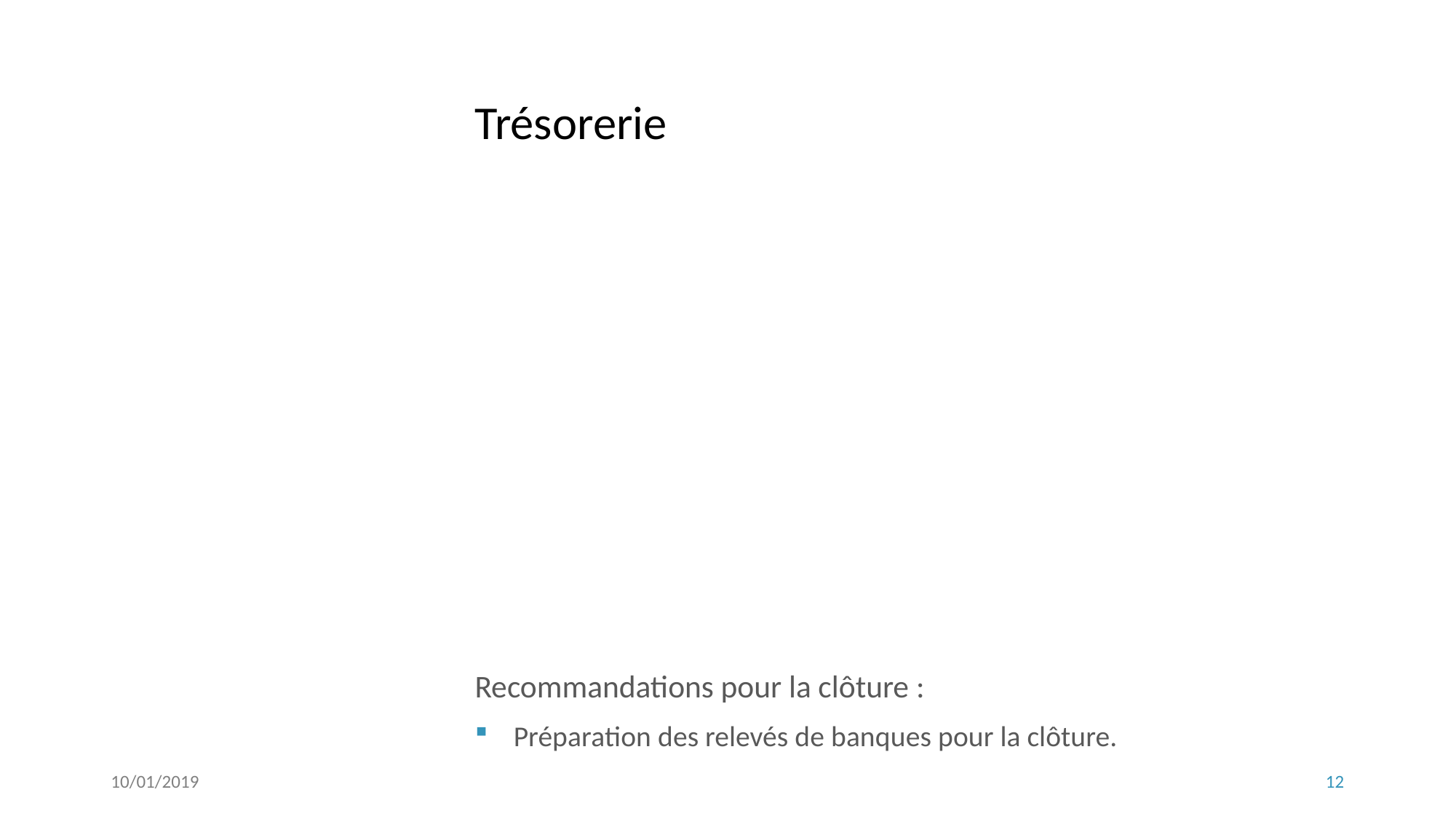

# Trésorerie
Principaux interlocuteurs :

Compta Général: Sebastien SURAT
Trésorerie : Térence CHEVALLEREAU

Recommandations pour la clôture :
Préparation des relevés de banques pour la clôture.

10/01/2019

12